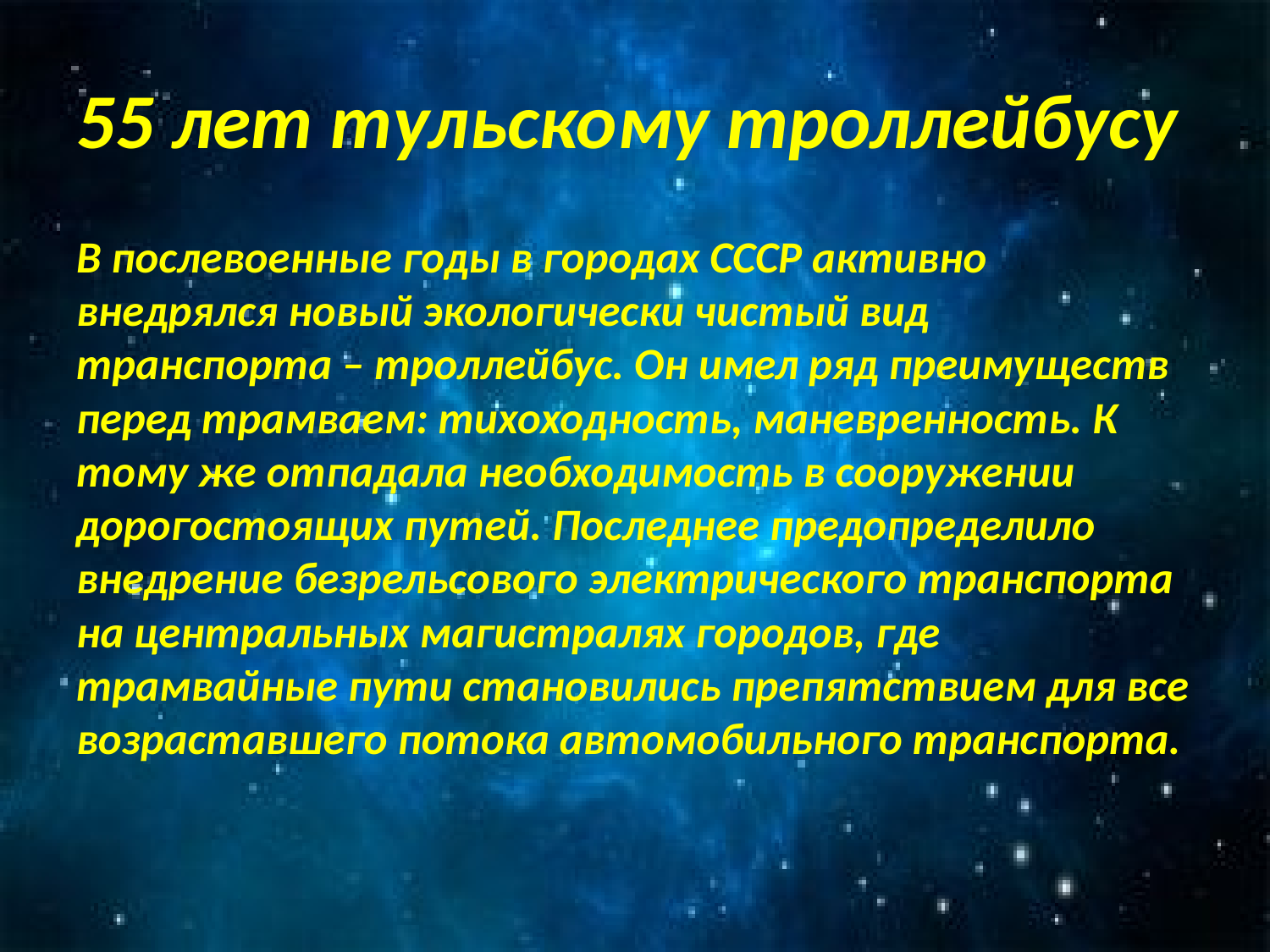

# 55 лет тульскому троллейбусу
В послевоенные годы в городах СССР активно внедрялся новый экологически чистый вид транспорта – троллейбус. Он имел ряд преимуществ перед трамваем: тихоходность, маневренность. К тому же отпадала необходимость в сооружении дорогостоящих путей. Последнее предопределило внедрение безрельсового электрического транспорта на центральных магистралях городов, где трамвайные пути становились препятствием для все возраставшего потока автомобильного транспорта.